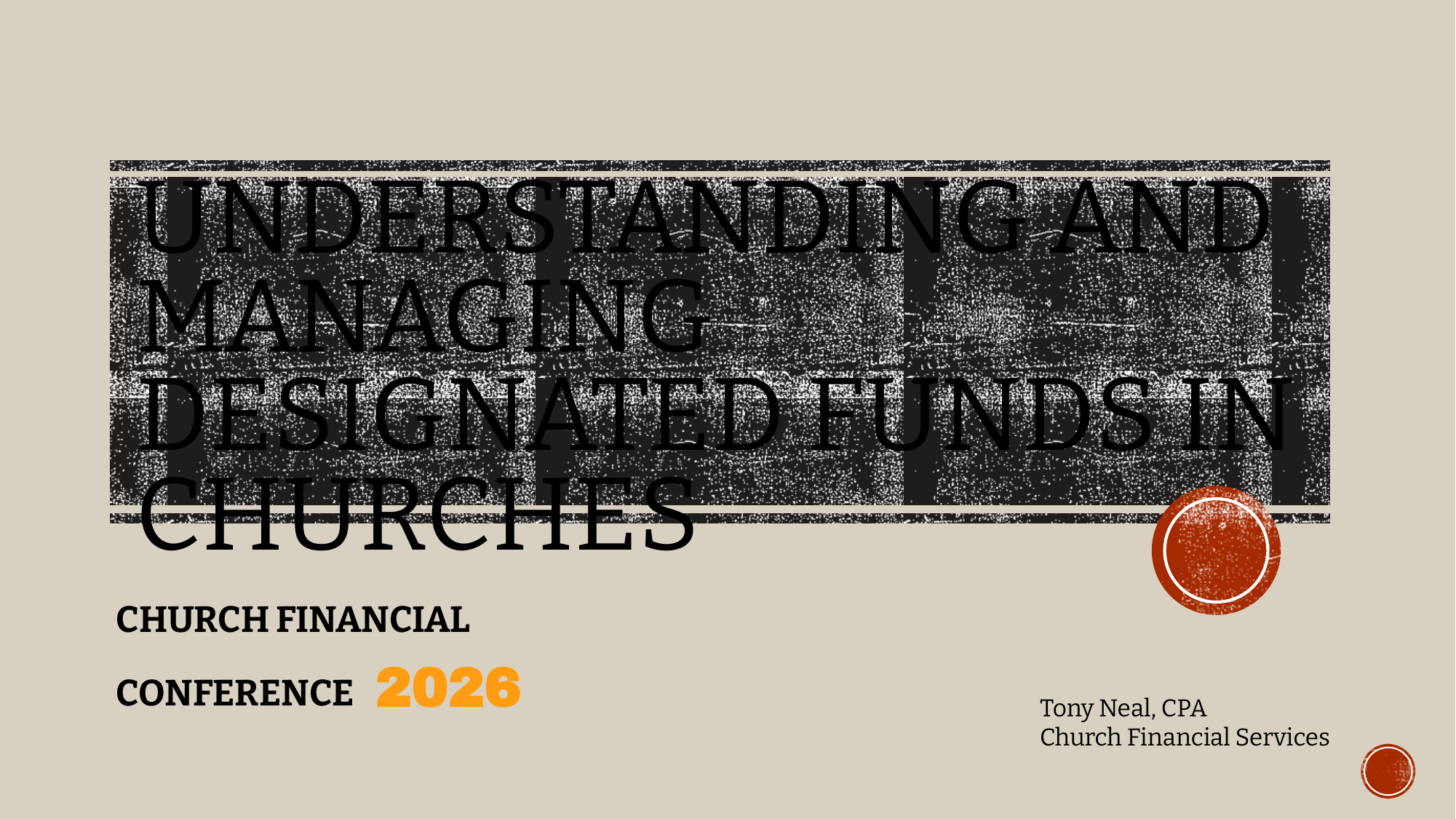

# Understanding and managing Designated Funds in churches
CHURCH FINANCIAL
CONFERENCE   2026
Tony Neal, CPA
Church Financial Services